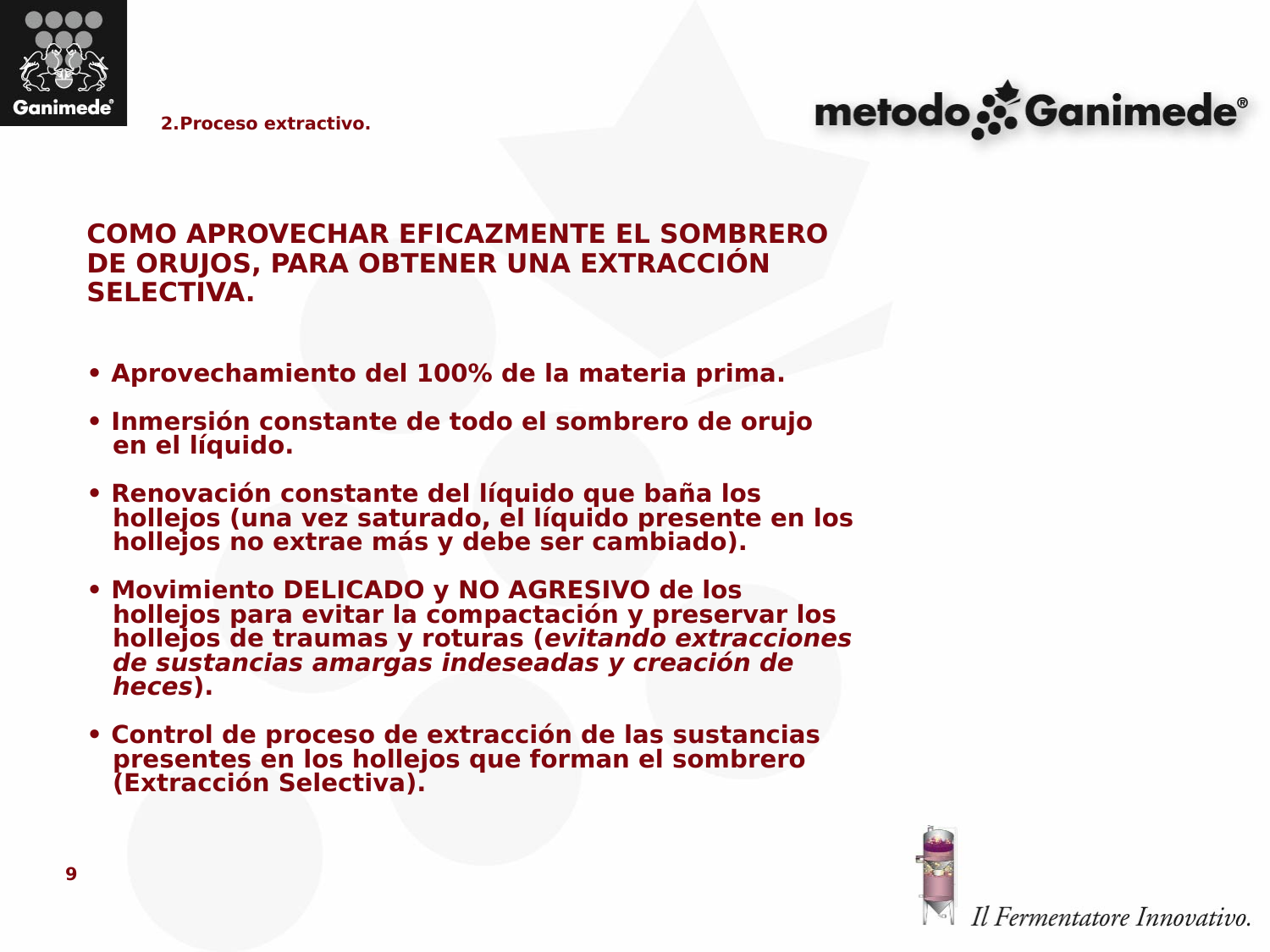

2.Proceso extractivo.

COMO APROVECHAR EFICAZMENTE EL SOMBRERO
DE ORUJOS, PARA OBTENER UNA EXTRACCIÓN
SELECTIVA.

• Aprovechamiento del 100% de la materia prima.

• Inmersión constante de todo el sombrero de orujo
   en el líquido.

• Renovación constante del líquido que baña los
   hollejos (una vez saturado, el líquido presente en los
   hollejos no extrae más y debe ser cambiado).

• Movimiento DELICADO y NO AGRESIVO de los
   hollejos para evitar la compactación y preservar los
   hollejos de traumas y roturas (evitando extracciones
   de sustancias amargas indeseadas y creación de
   heces).

• Control de proceso de extracción de las sustancias
   presentes en los hollejos que forman el sombrero
   (Extracción Selectiva).
9